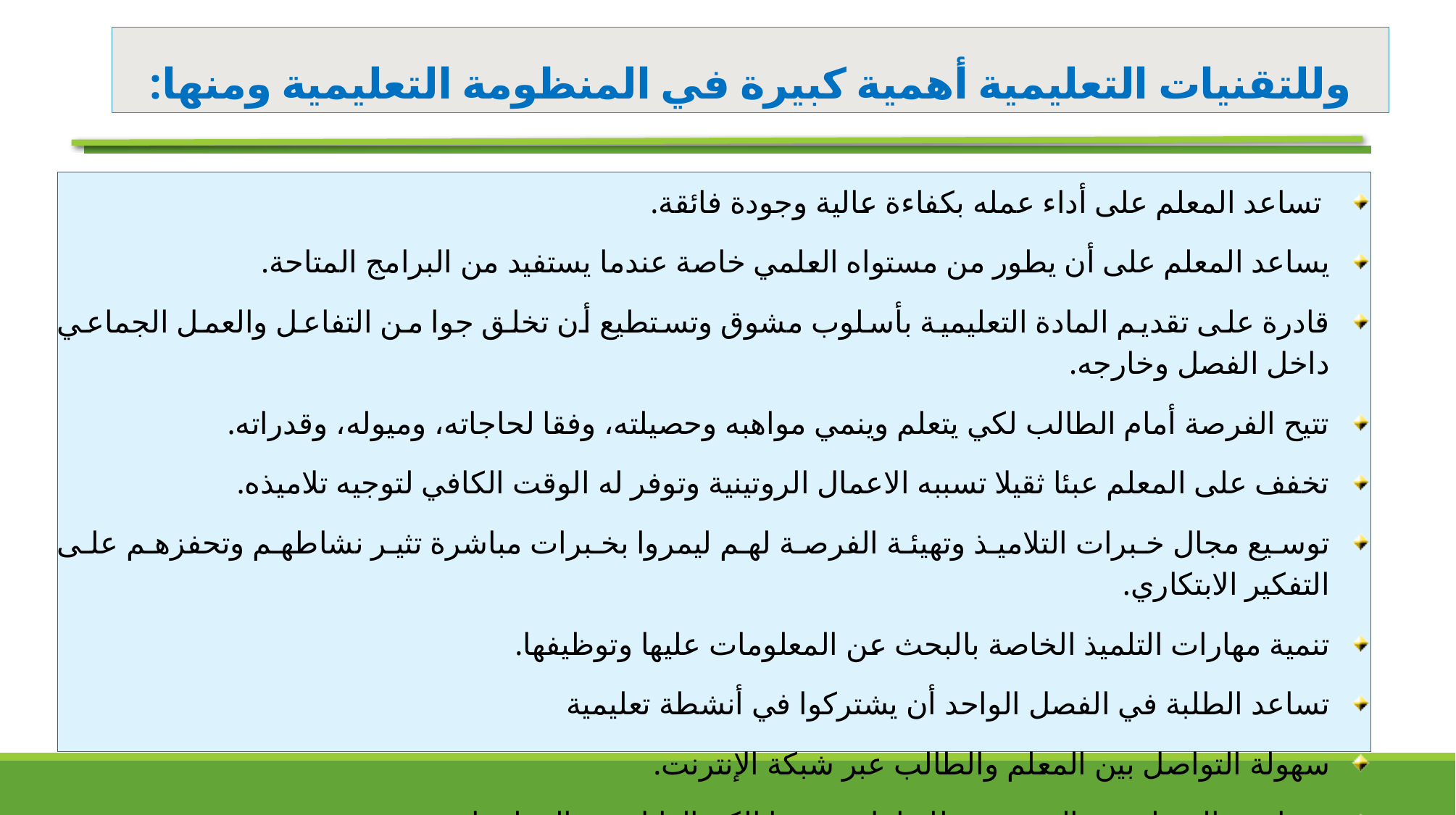

# وللتقنيات التعليمية أهمية كبيرة في المنظومة التعليمية ومنها:
 تساعد المعلم على أداء عمله بكفاءة عالية وجودة فائقة.
يساعد المعلم على أن يطور من مستواه العلمي خاصة عندما يستفيد من البرامج المتاحة.
قادرة على تقديم المادة التعليمية بأسلوب مشوق وتستطيع أن تخلق جوا من التفاعل والعمل الجماعي داخل الفصل وخارجه.
تتيح الفرصة أمام الطالب لكي يتعلم وينمي مواهبه وحصيلته، وفقا لحاجاته، وميوله، وقدراته.
تخفف على المعلم عبئا ثقيلا تسببه الاعمال الروتينية وتوفر له الوقت الكافي لتوجيه تلاميذه.
توسيع مجال خبرات التلاميذ وتهيئة الفرصة لهم ليمروا بخبرات مباشرة تثير نشاطهم وتحفزهم على التفكير الابتكاري.
تنمية مهارات التلميذ الخاصة بالبحث عن المعلومات عليها وتوظيفها.
تساعد الطلبة في الفصل الواحد أن يشتركوا في أنشطة تعليمية
سهولة التواصل بين المعلم والطالب عبر شبكة الإنترنت.
مساعدة المتعلمين والمدرسين للتعامل مع هذا الكم الهائل من المعلومات.